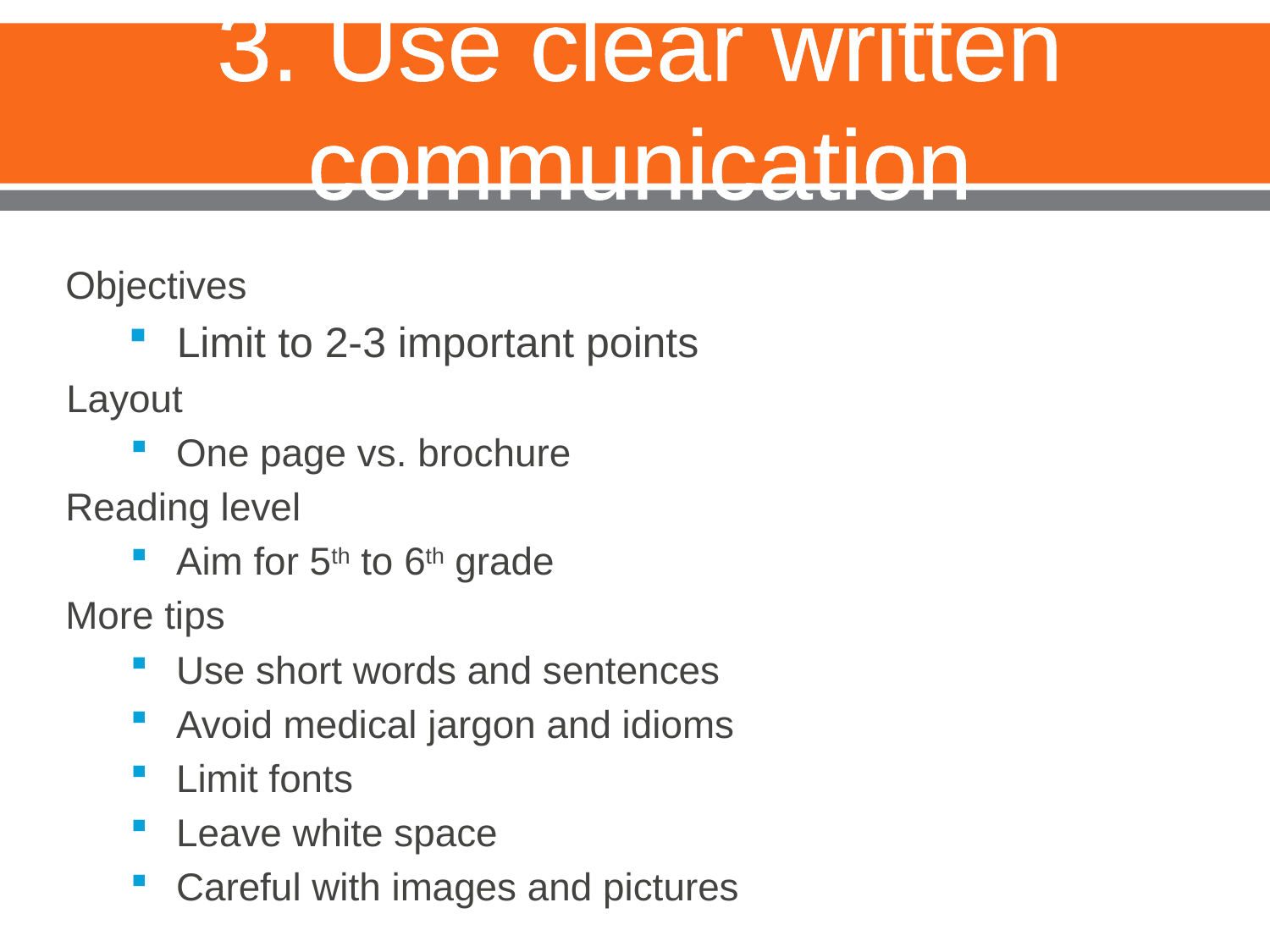

# 3. Use clear written communication
Objectives
Limit to 2-3 important points
Layout
One page vs. brochure
Reading level
Aim for 5th to 6th grade
More tips
Use short words and sentences
Avoid medical jargon and idioms
Limit fonts
Leave white space
Careful with images and pictures